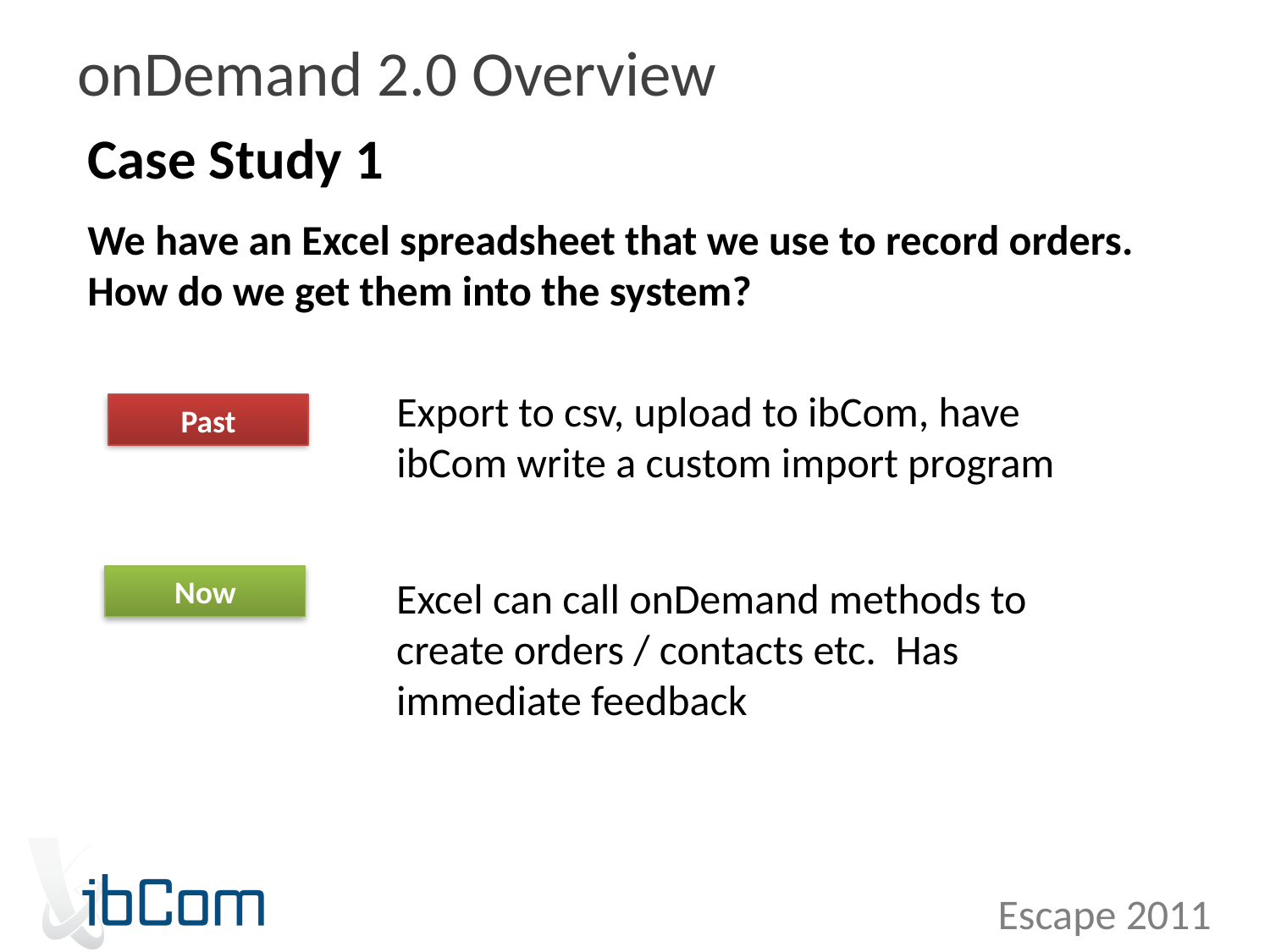

Case Study 1
# We have an Excel spreadsheet that we use to record orders.  How do we get them into the system?
Export to csv, upload to ibCom, have ibCom write a custom import program
Past
Excel can call onDemand methods to create orders / contacts etc.  Has immediate feedback
Now